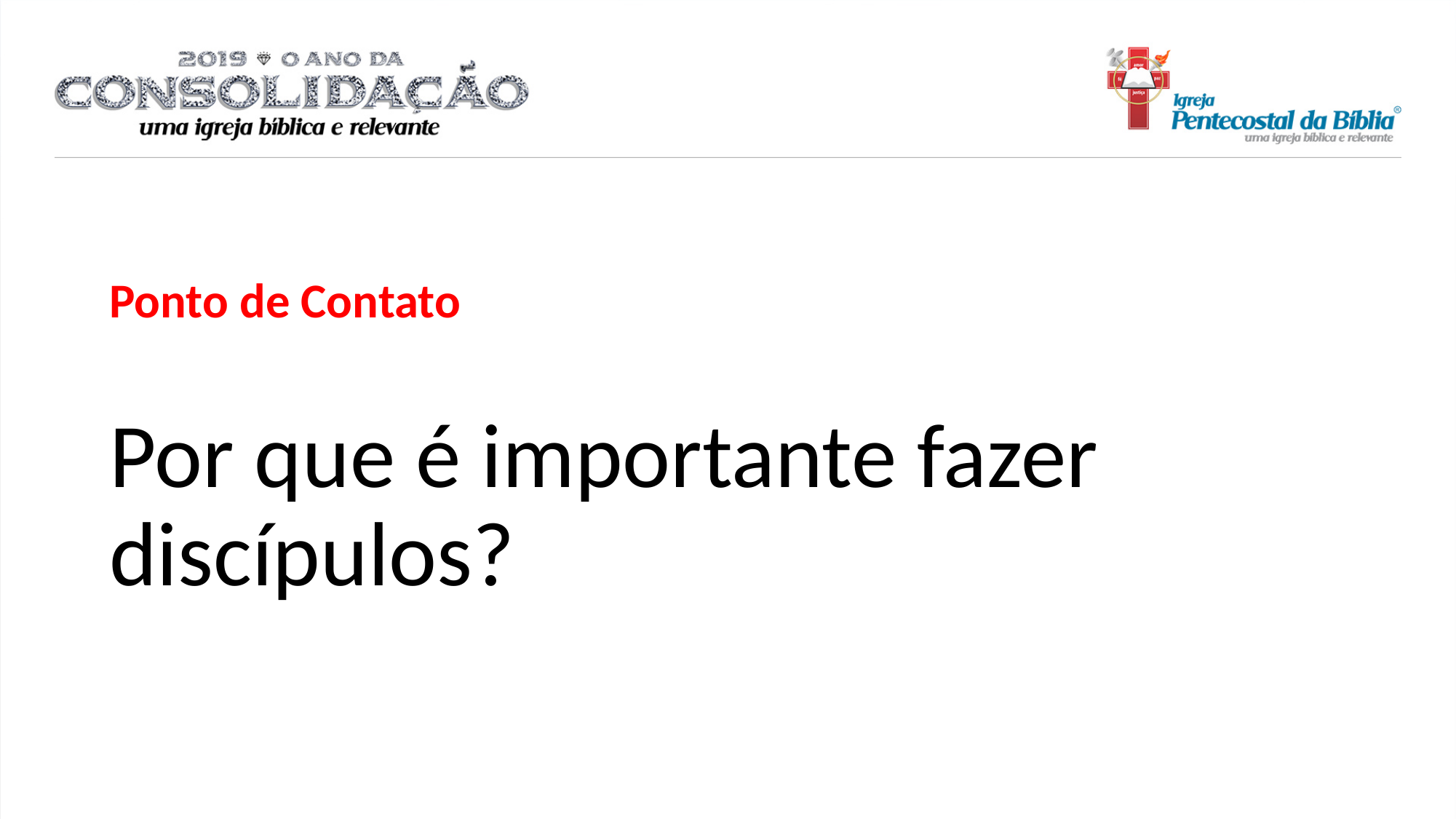

Ponto de Contato

Por que é importante fazer discípulos?